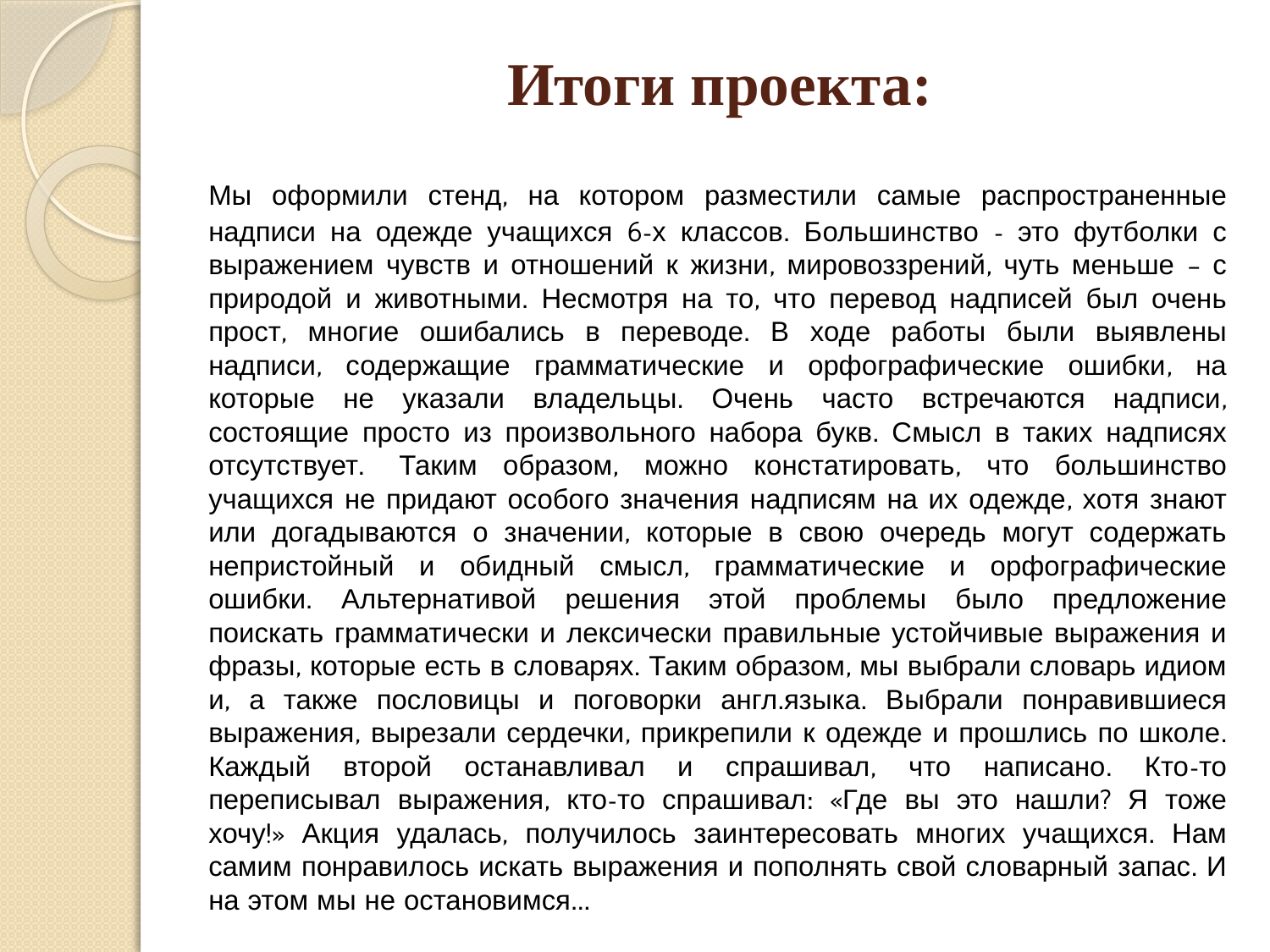

# Итоги проекта:
		Мы оформили стенд, на котором разместили самые распространенные надписи на одежде учащихся 6-х классов. Большинство - это футболки с выражением чувств и отношений к жизни, мировоззрений, чуть меньше – с природой и животными. Несмотря на то, что перевод надписей был очень прост, многие ошибались в переводе. В ходе работы были выявлены надписи, содержащие грамматические и орфографические ошибки, на которые не указали владельцы. Очень часто встречаются надписи, состоящие просто из произвольного набора букв. Смысл в таких надписях отсутствует.  Таким образом, можно констатировать, что большинство учащихся не придают особого значения надписям на их одежде, хотя знают или догадываются о значении, которые в свою очередь могут содержать непристойный и обидный смысл, грамматические и орфографические ошибки. Альтернативой решения этой проблемы было предложение поискать грамматически и лексически правильные устойчивые выражения и фразы, которые есть в словарях. Таким образом, мы выбрали словарь идиом и, а также пословицы и поговорки англ.языка. Выбрали понравившиеся выражения, вырезали сердечки, прикрепили к одежде и прошлись по школе. Каждый второй останавливал и спрашивал, что написано. Кто-то переписывал выражения, кто-то спрашивал: «Где вы это нашли? Я тоже хочу!» Акция удалась, получилось заинтересовать многих учащихся. Нам самим понравилось искать выражения и пополнять свой словарный запас. И на этом мы не остановимся…